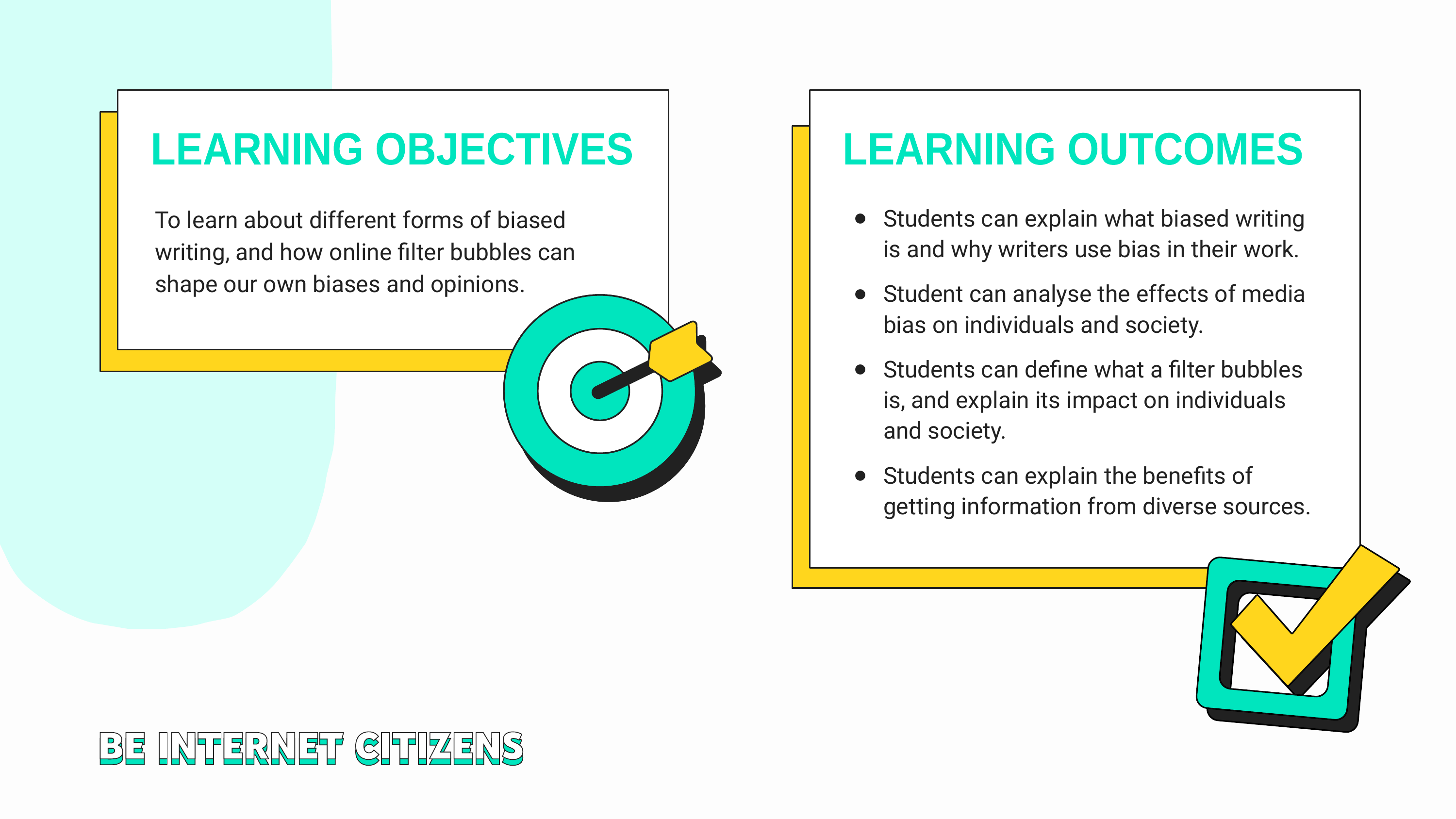

LEARNING OBJECTIVES
LEARNING OUTCOMES
To learn about different forms of biased writing, and how online filter bubbles can shape our own biases and opinions.
Students can explain what biased writing is and why writers use bias in their work.
Student can analyse the effects of media bias on individuals and society.
Students can define what a filter bubbles is, and explain its impact on individuals and society.
Students can explain the benefits of getting information from diverse sources.